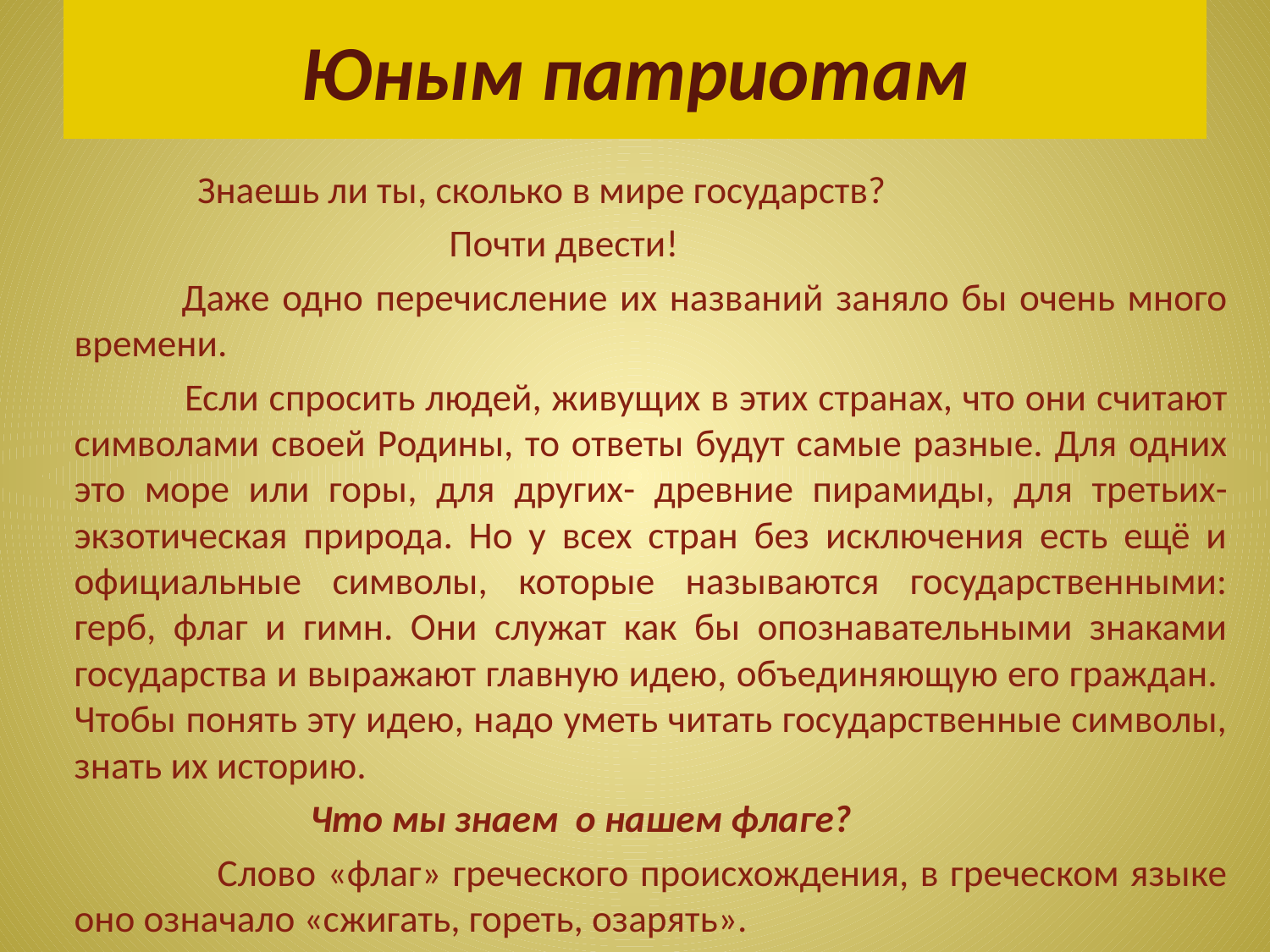

# Юным патриотам
                   Знаешь ли ты, сколько в мире государств?
                                                Почти двести!
            Даже одно перечисление их названий заняло бы очень много времени.
               Если спросить людей, живущих в этих странах, что они считают символами своей Родины, то ответы будут самые разные. Для одних это море или горы, для других- древние пирамиды, для третьих- экзотическая природа. Но у всех стран без исключения есть ещё и официальные символы, которые называются государственными: герб, флаг и гимн. Они служат как бы опознавательными знаками государства и выражают главную идею, объединяющую его граждан.  Чтобы понять эту идею, надо уметь читать государственные символы, знать их историю.
                                Что мы знаем  о нашем флаге?
                Слово «флаг» греческого происхождения, в греческом языке оно означало «сжигать, гореть, озарять».